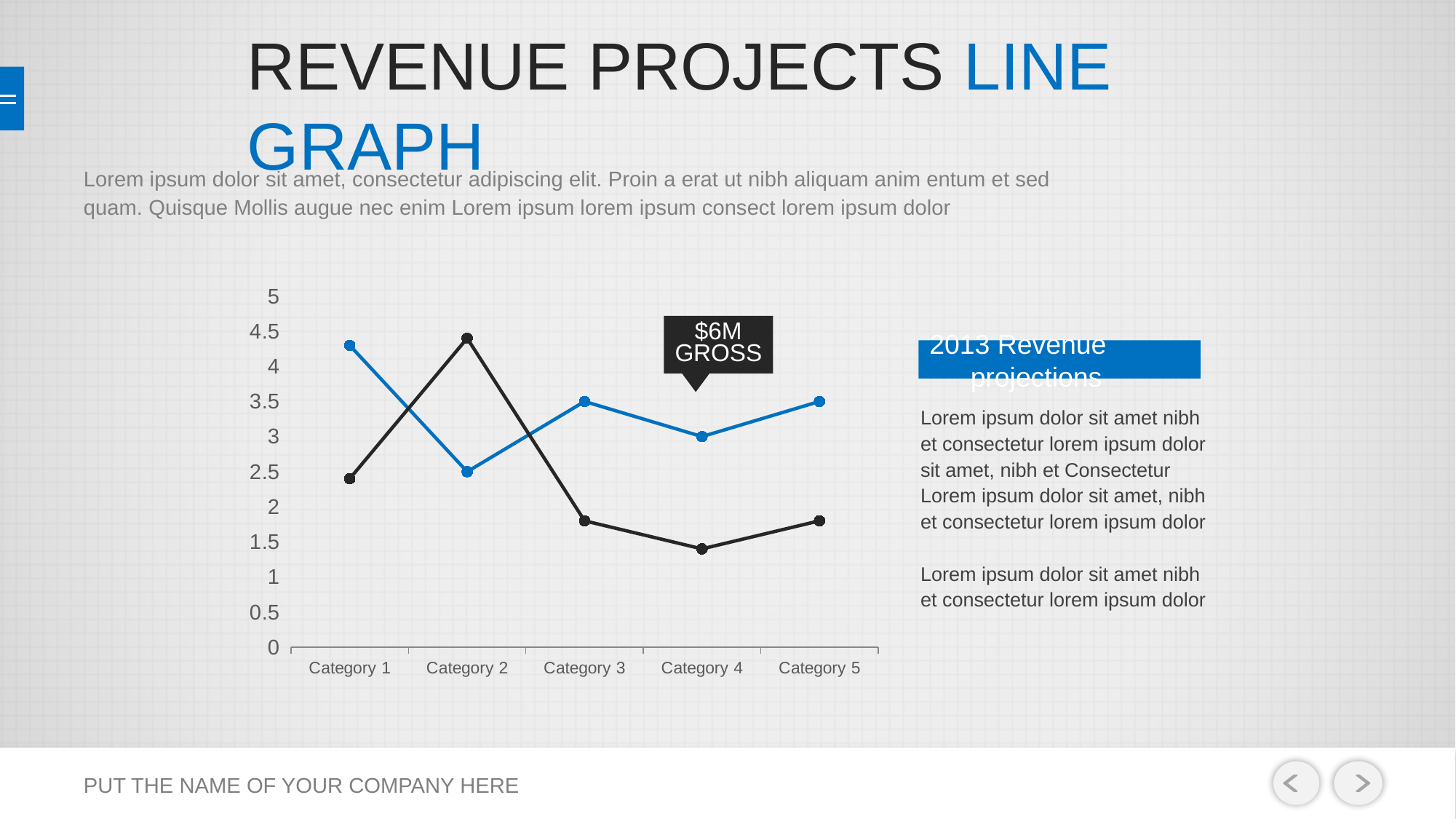

# REVENUE PROJECTS LINE GRAPH
Lorem ipsum dolor sit amet, consectetur adipiscing elit. Proin a erat ut nibh aliquam anim entum et sed
quam. Quisque Mollis augue nec enim Lorem ipsum lorem ipsum consect lorem ipsum dolor

### Chart

| Category | Series 1 | Series 2 |
|---|---|---|
| Category 1 | 4.3 | 2.4 |
| Category 2 | 2.5 | 4.4 |
| Category 3 | 3.5 | 1.8 |
| Category 4 | 3.0 | 1.4 |
| Category 5 | 3.5 | 1.8 |
$6M GROSS
2013 Revenue projections
Lorem ipsum dolor sit amet nibh
et consectetur lorem ipsum dolor
sit amet, nibh et Consectetur
Lorem ipsum dolor sit amet, nibh
et consectetur lorem ipsum dolor

Lorem ipsum dolor sit amet nibh
et consectetur lorem ipsum dolor

PUT THE NAME OF YOUR COMPANY HERE